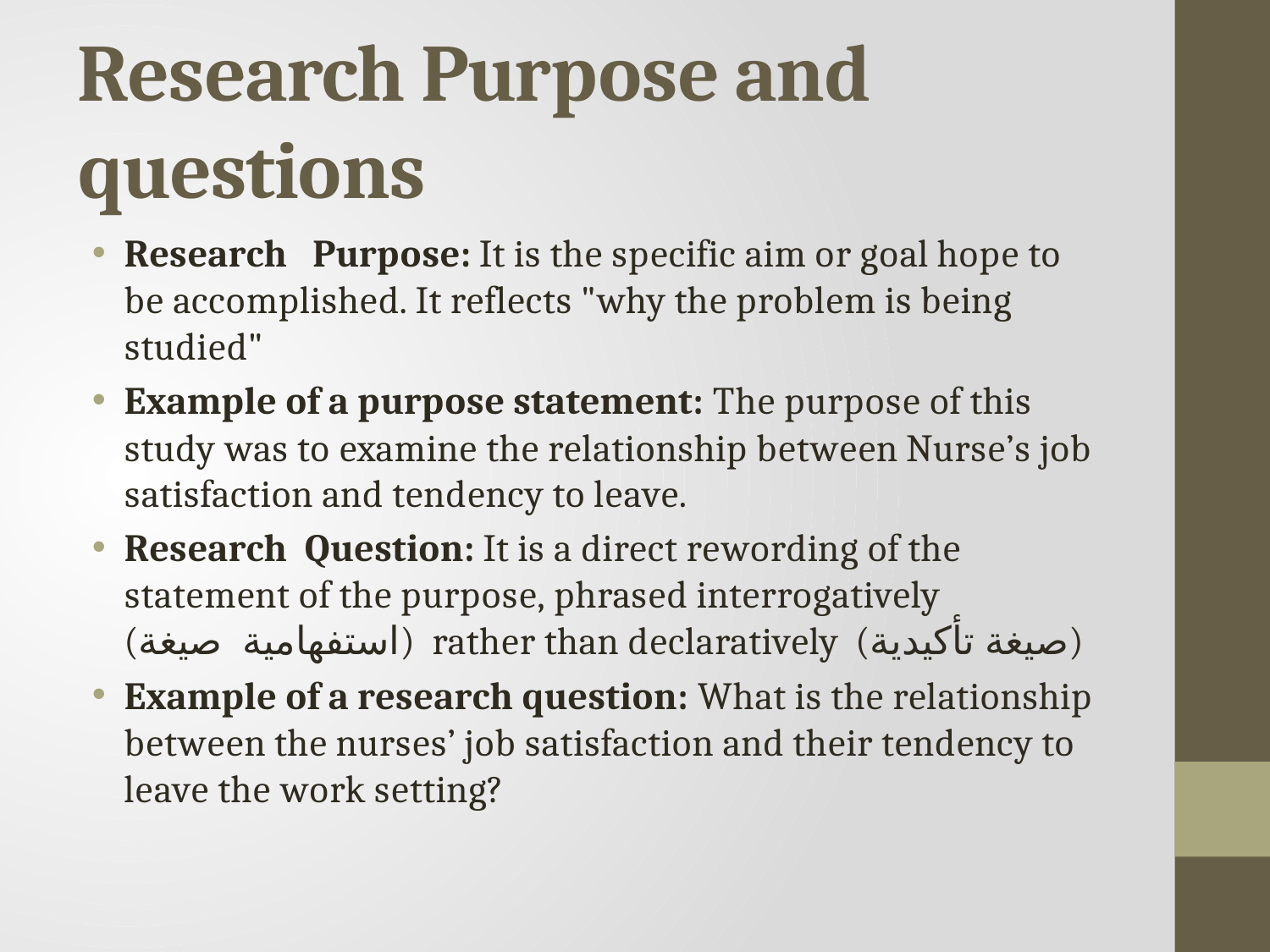

# Research Purpose and questions
Research   Purpose: It is the specific aim or goal hope to be accomplished. It reflects "why the problem is being studied"
Example of a purpose statement: The purpose of this   study was to examine the relationship between Nurse’s job satisfaction and tendency to leave.
Research  Question: It is a direct rewording of the  statement of the purpose, phrased interrogatively (استفهامية  صيغة)  rather than declaratively  (صيغة تأكيدية)
Example of a research question: What is the relationship between the nurses’ job satisfaction and their tendency to leave the work setting?